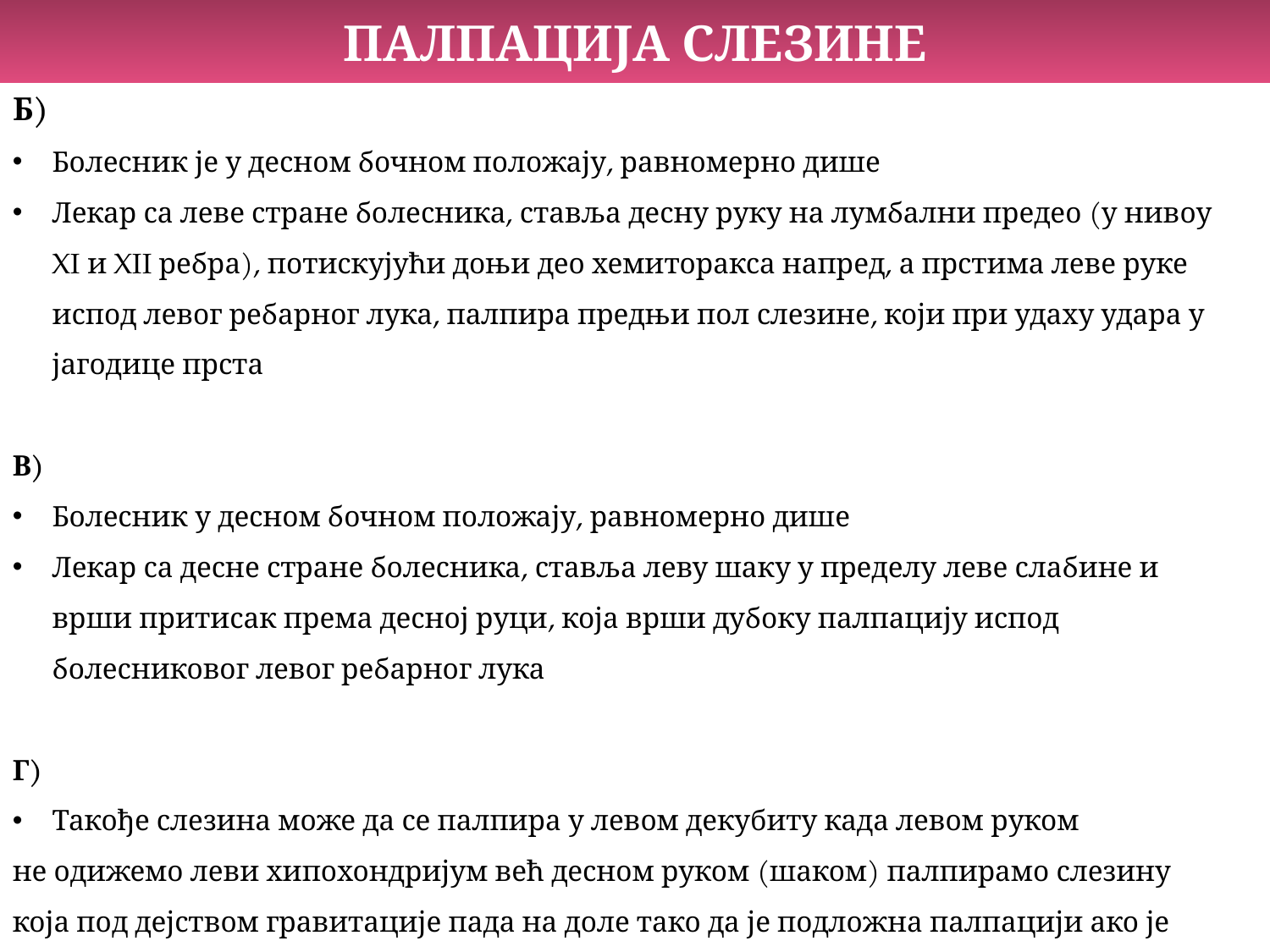

ПАЛПАЦИЈА СЛЕЗИНЕ
Б)
Болесник је у десном бочном положају, равномерно дише
Лекар са леве стране болесника, ставља десну руку на лумбални предео (у нивоу XI и XII ребра), потискујући доњи део хемиторакса напред, а прстима леве руке испод левог ребарног лука, палпира предњи пол слезине, који при удаху удара у јагодице прста

В)
Болесник у десном бочном положају, равномерно дише
Лекар са десне стране болесника, ставља леву шаку у пределу леве слабине и врши притисак према десној руци, која врши дубоку палпацију испод болесниковог левог ребарног лука

Г)
Такође слезина може да се палпира у левом декубиту када левом руком
не одижемо леви хипохондријум већ десном руком (шаком) палпирамо слезину
која под дејством гравитације пада на доле тако да је подложна палпацији ако је
увећана